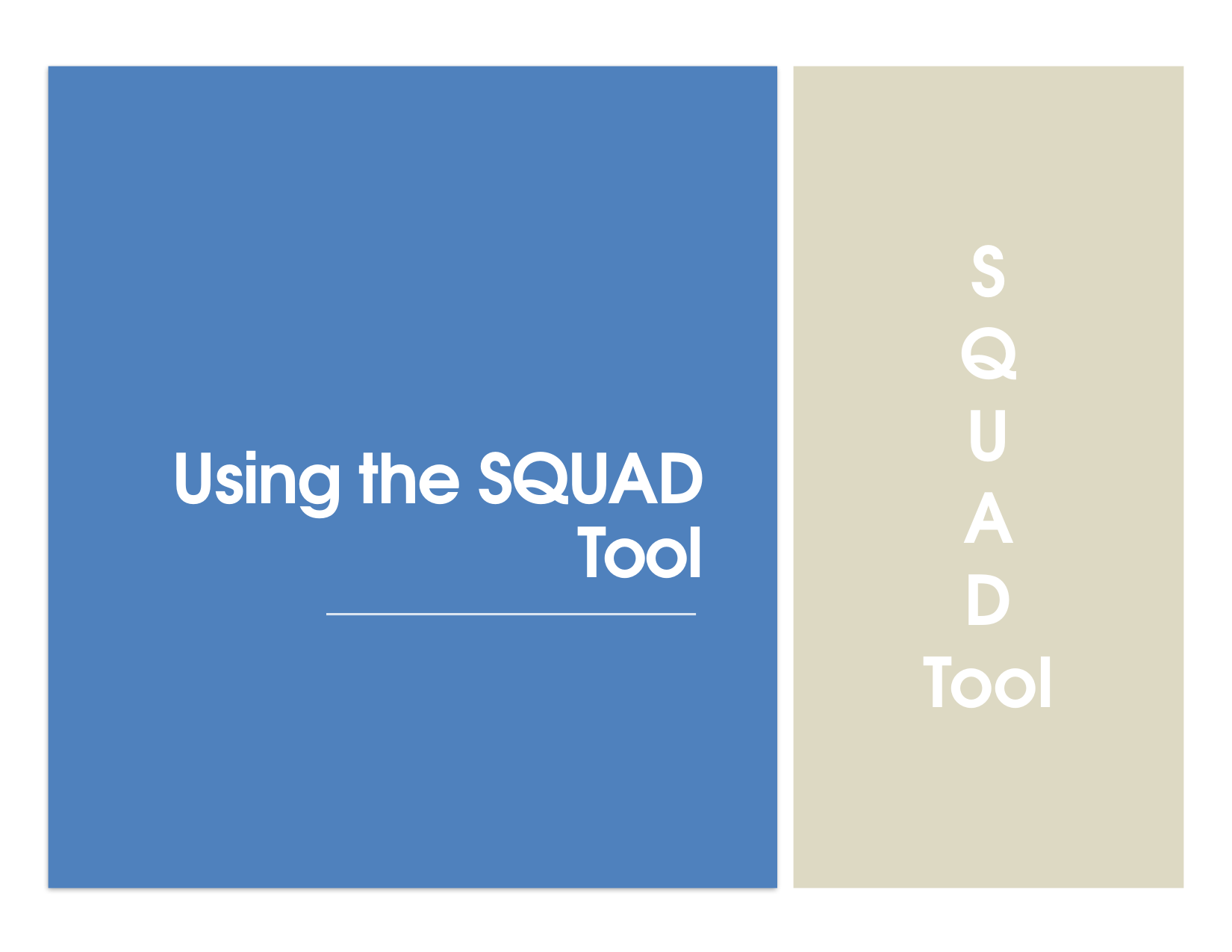

Using the SQUAD Tool
S
Q
U
A
D
Tool